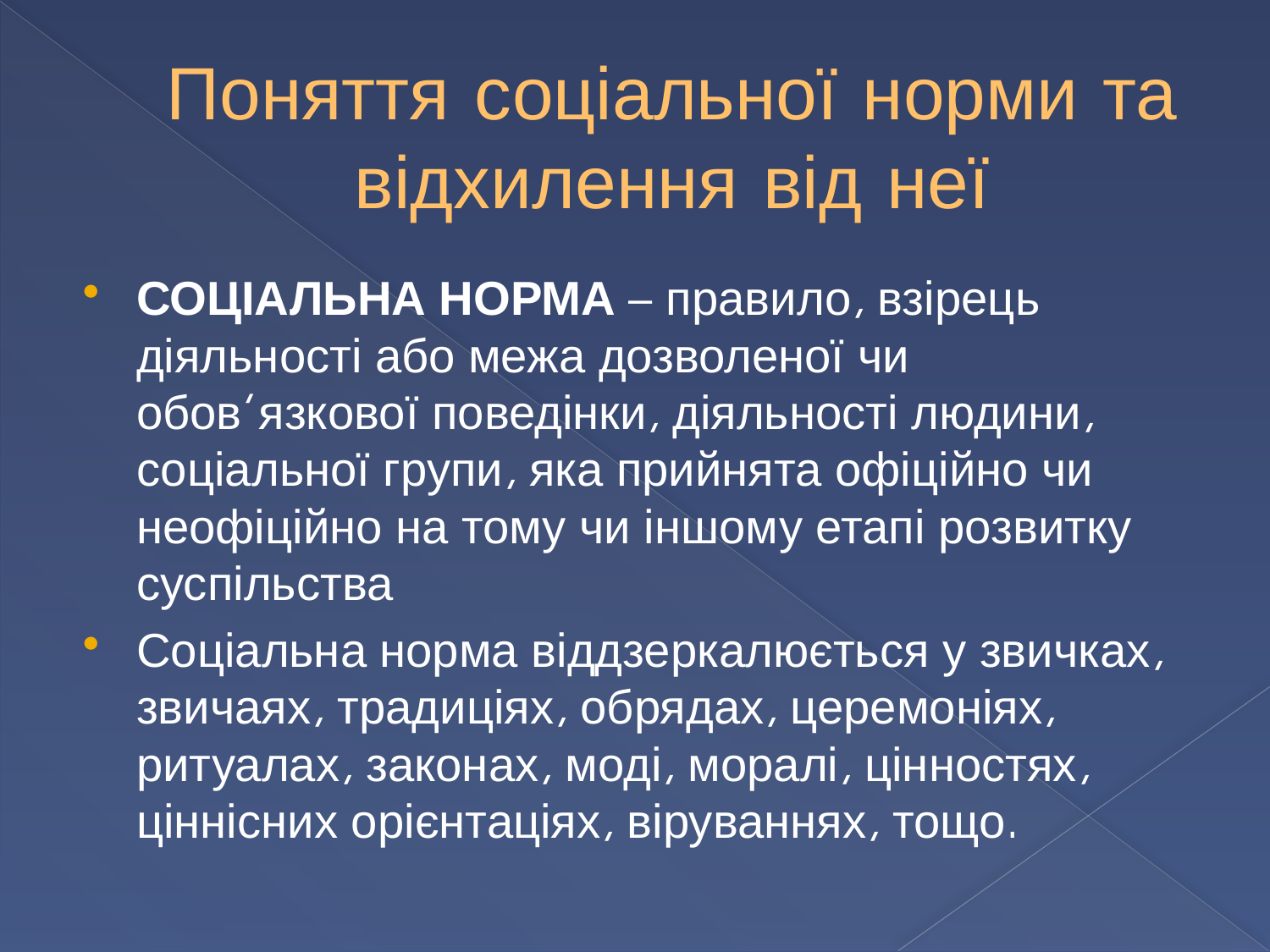

# Поняття соціальної норми та відхилення від неї
СОЦІАЛЬНА НОРМА – правило, взірець діяльності або межа дозволеної чи обов’язкової поведінки, діяльності людини, соціальної групи, яка прийнята офіційно чи неофіційно на тому чи іншому етапі розвитку суспільства
Соціальна норма віддзеркалюється у звичках, звичаях, традиціях, обрядах, церемоніях, ритуалах, законах, моді, моралі, цінностях, ціннісних орієнтаціях, віруваннях, тощо.